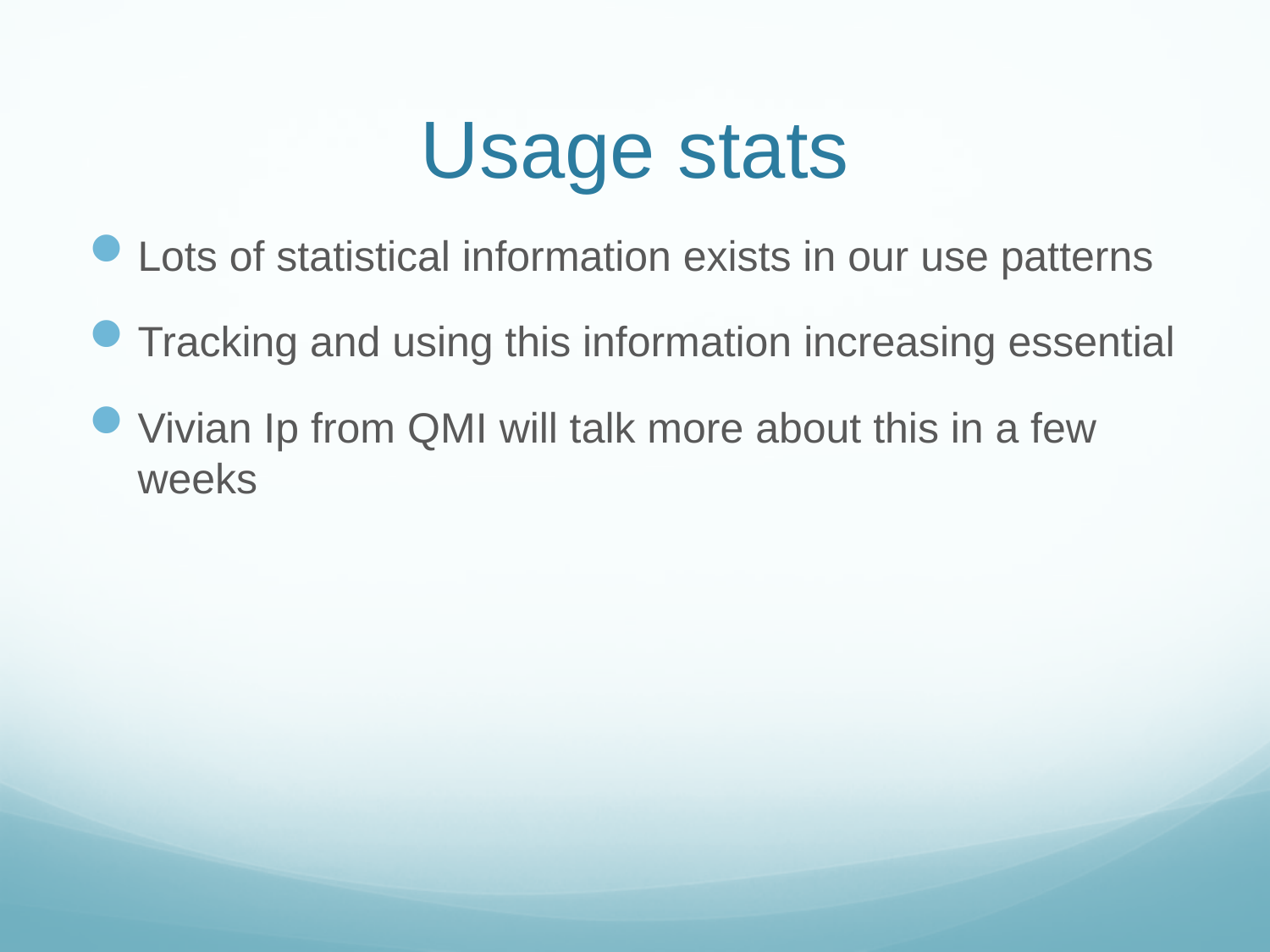

# Usage stats
Lots of statistical information exists in our use patterns
Tracking and using this information increasing essential
Vivian Ip from QMI will talk more about this in a few weeks